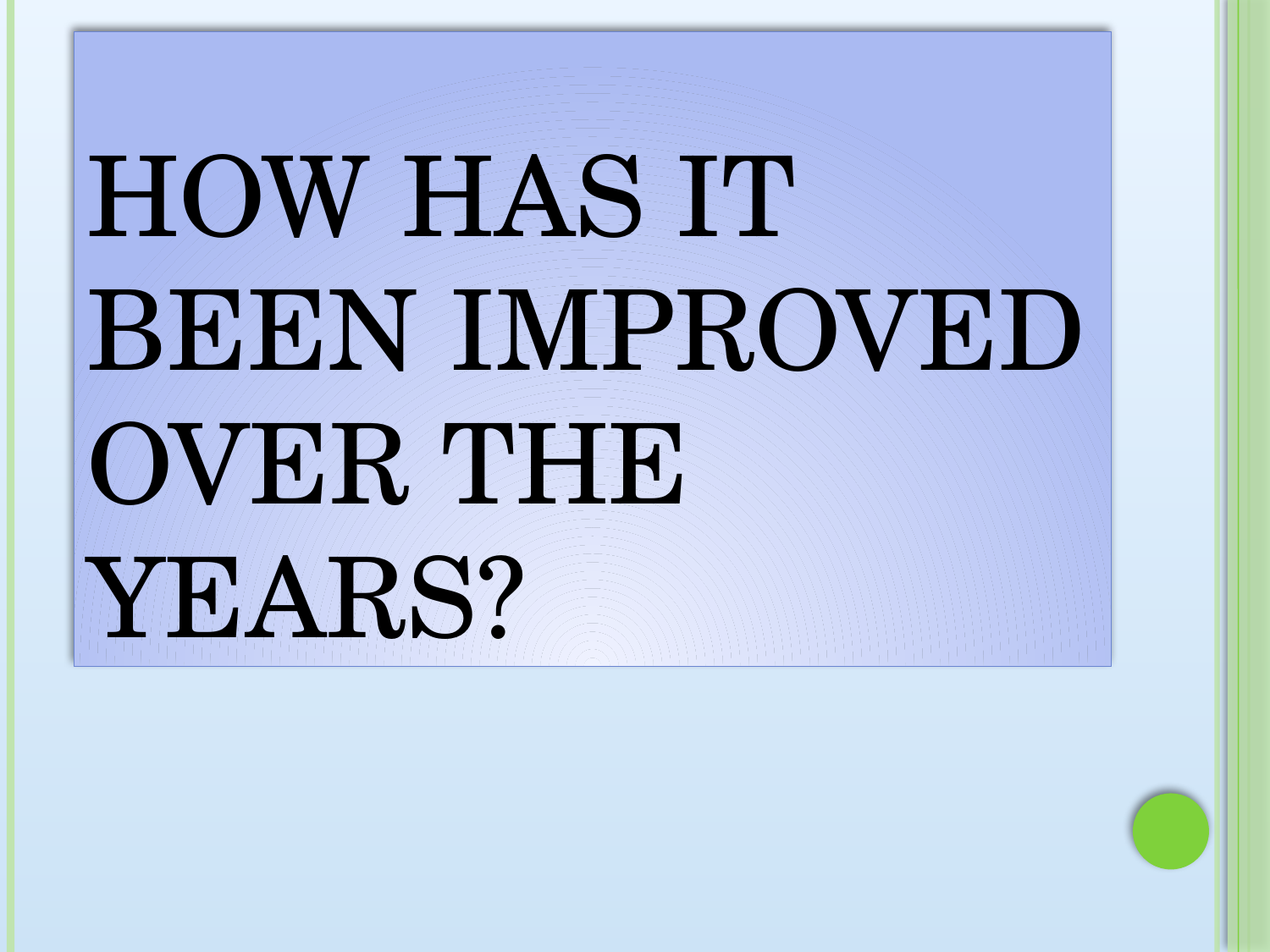

# How has it been improved over the years?